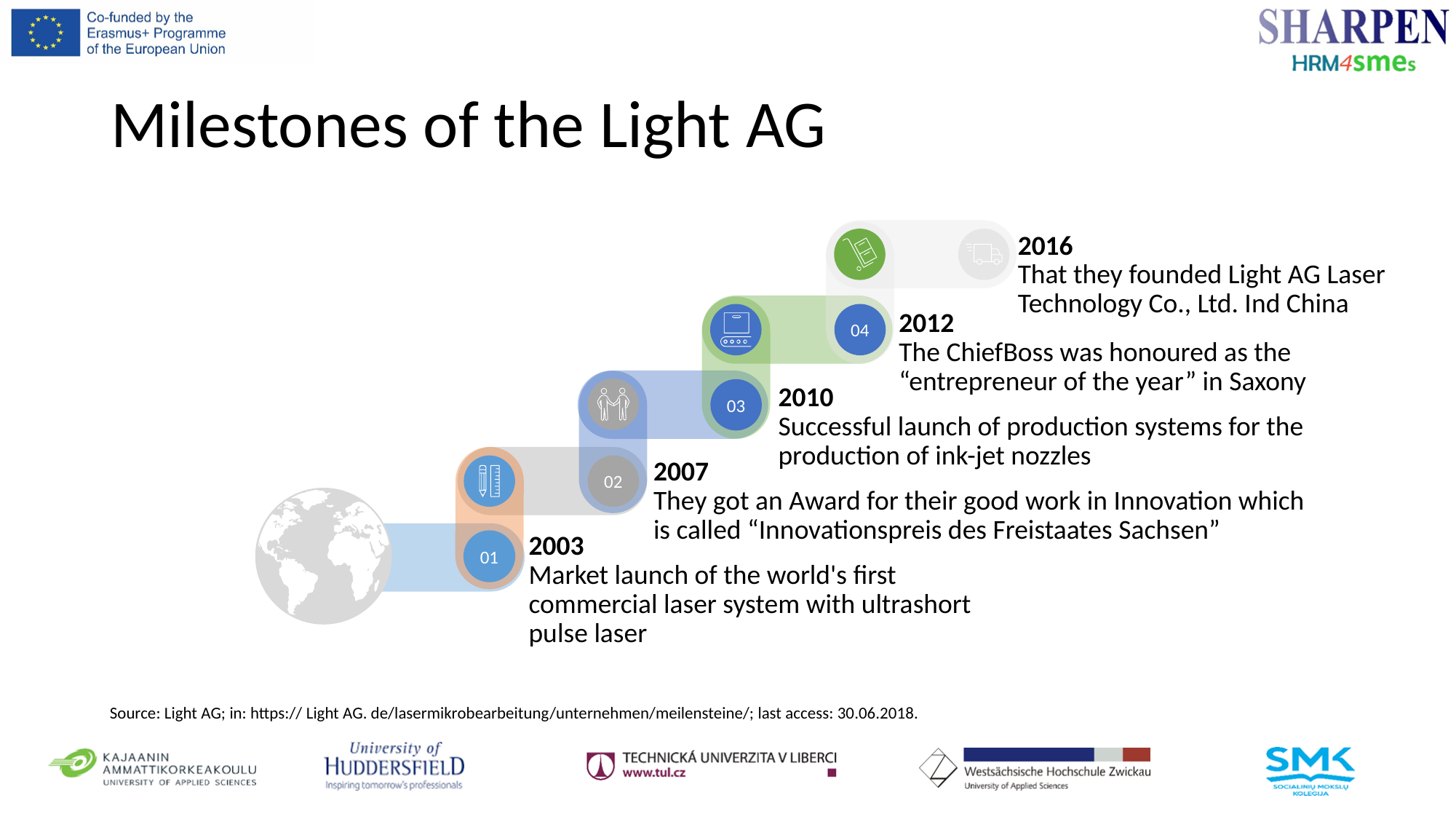

# Milestones of the Light AG

2016
That they founded Light AG Laser Technology Co., Ltd. Ind China

04
2012
The ChiefBoss was honoured as the “entrepreneur of the year” in Saxony

03
2010
Successful launch of production systems for the production of ink-jet nozzles

02
2007
They got an Award for their good work in Innovation which is called “Innovationspreis des Freistaates Sachsen”

01
2003
Market launch of the world's first commercial laser system with ultrashort pulse laser
Source: Light AG; in: https:// Light AG. de/lasermikrobearbeitung/unternehmen/meilensteine/; last access: 30.06.2018.